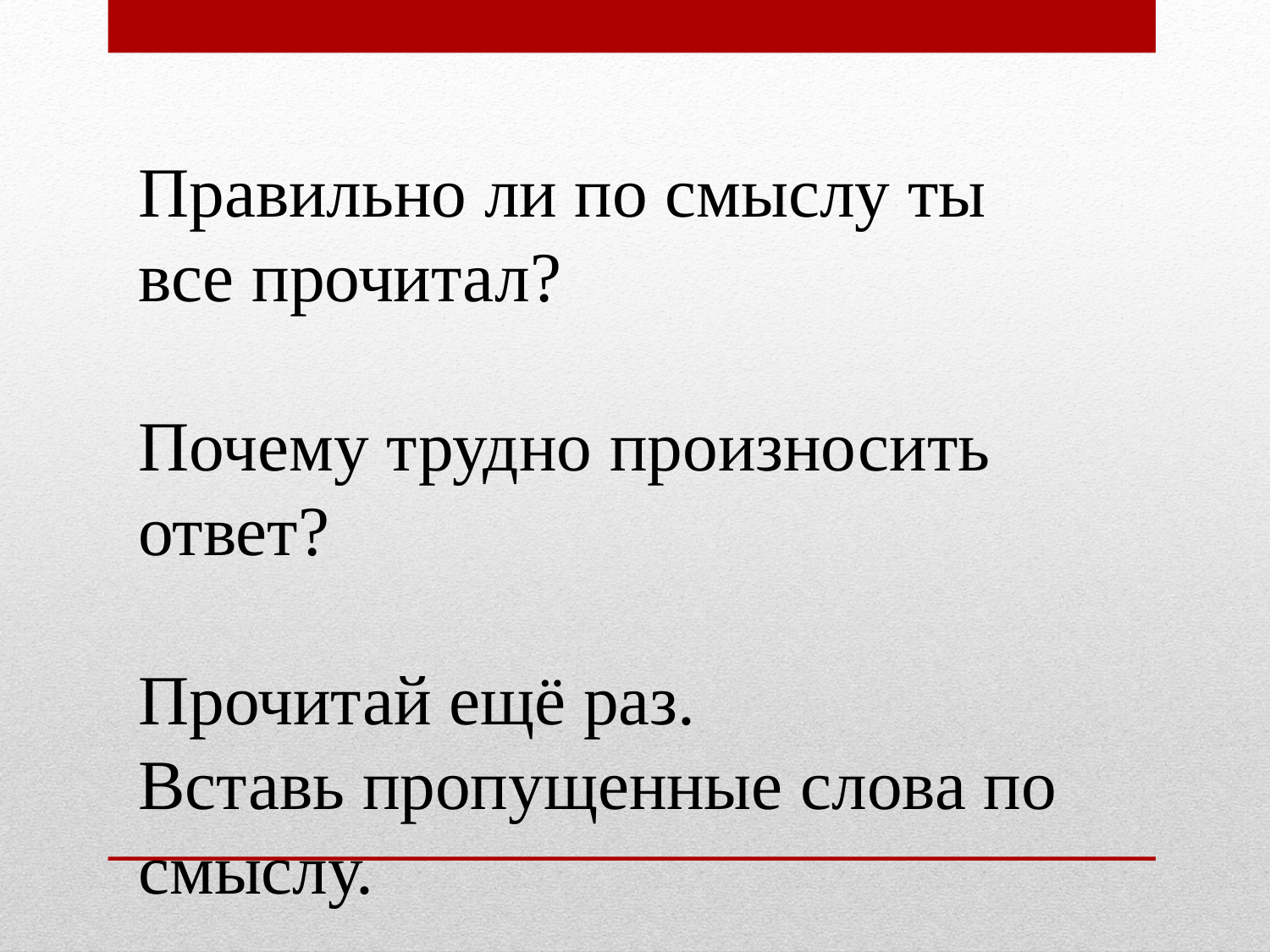

Правильно ли по смыслу ты все прочитал?

Почему трудно произносить ответ?

Прочитай ещё раз.
Вставь пропущенные слова по смыслу.